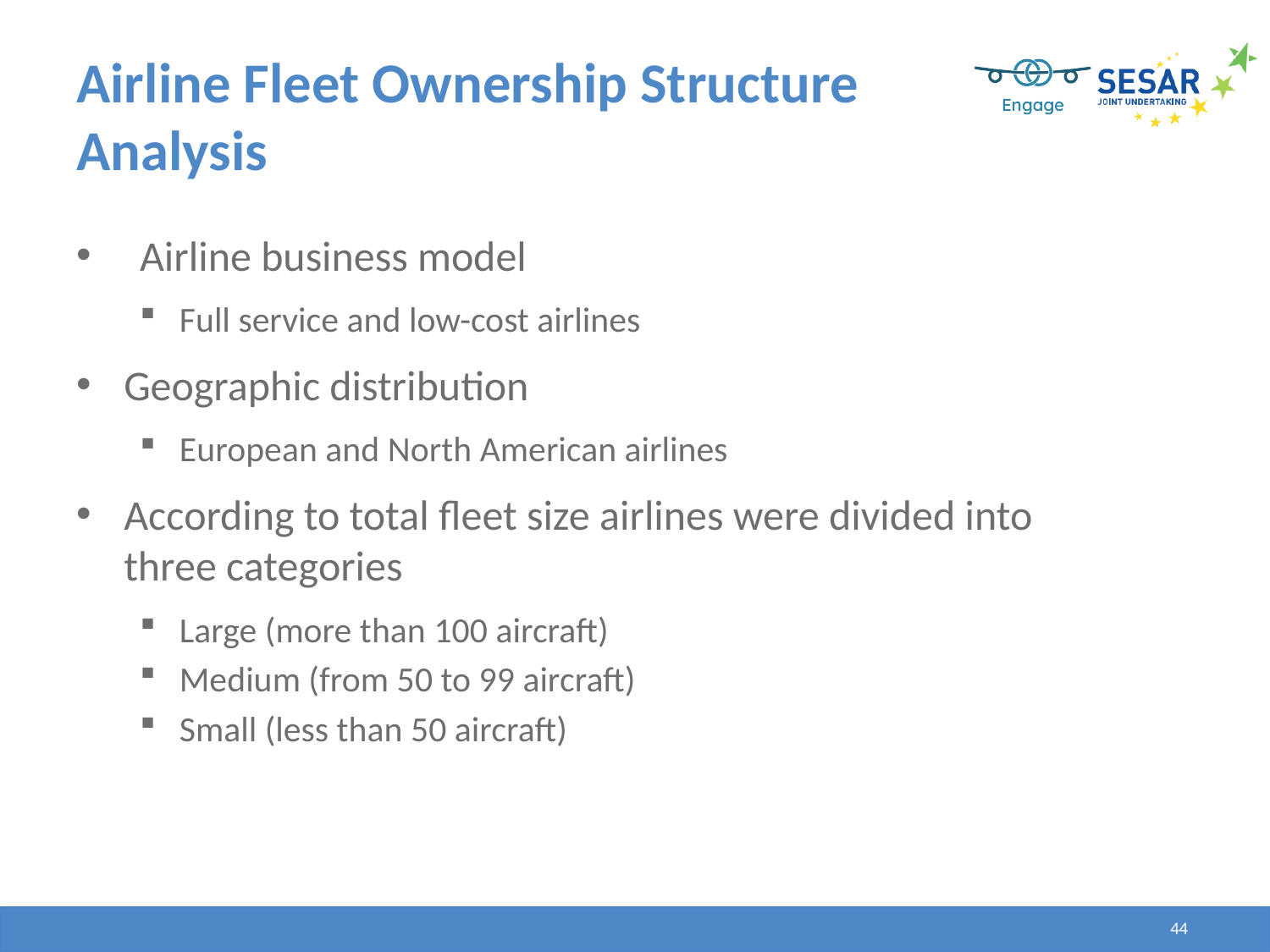

# Airline Fleet Ownership Structure Analysis
Airline business model
Full service and low-cost airlines
Geographic distribution
European and North American airlines
According to total fleet size airlines were divided into three categories
Large (more than 100 aircraft)
Medium (from 50 to 99 aircraft)
Small (less than 50 aircraft)
44